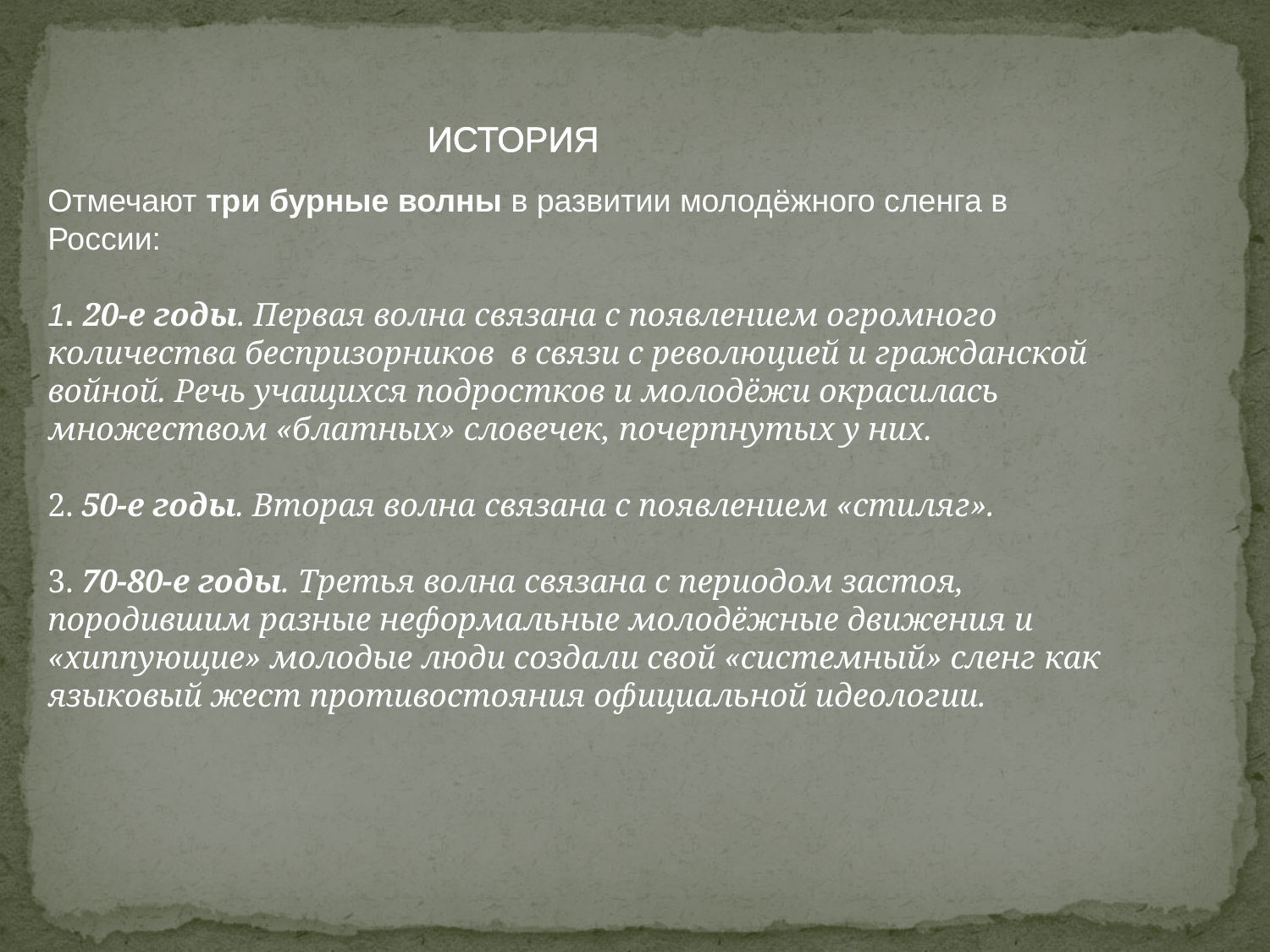

ИСТОРИЯ
Отмечают три бурные волны в развитии молодёжного сленга в России:
1. 20-е годы. Первая волна связана с появлением огромного количества беспризорников  в связи с революцией и гражданской войной. Речь учащихся подростков и молодёжи окрасилась множеством «блатных» словечек, почерпнутых у них.
2. 50-е годы. Вторая волна связана с появлением «стиляг».
3. 70-80-е годы. Третья волна связана с периодом застоя, породившим разные неформальные молодёжные движения и «хиппующие» молодые люди создали свой «системный» сленг как языковый жест противостояния официальной идеологии.